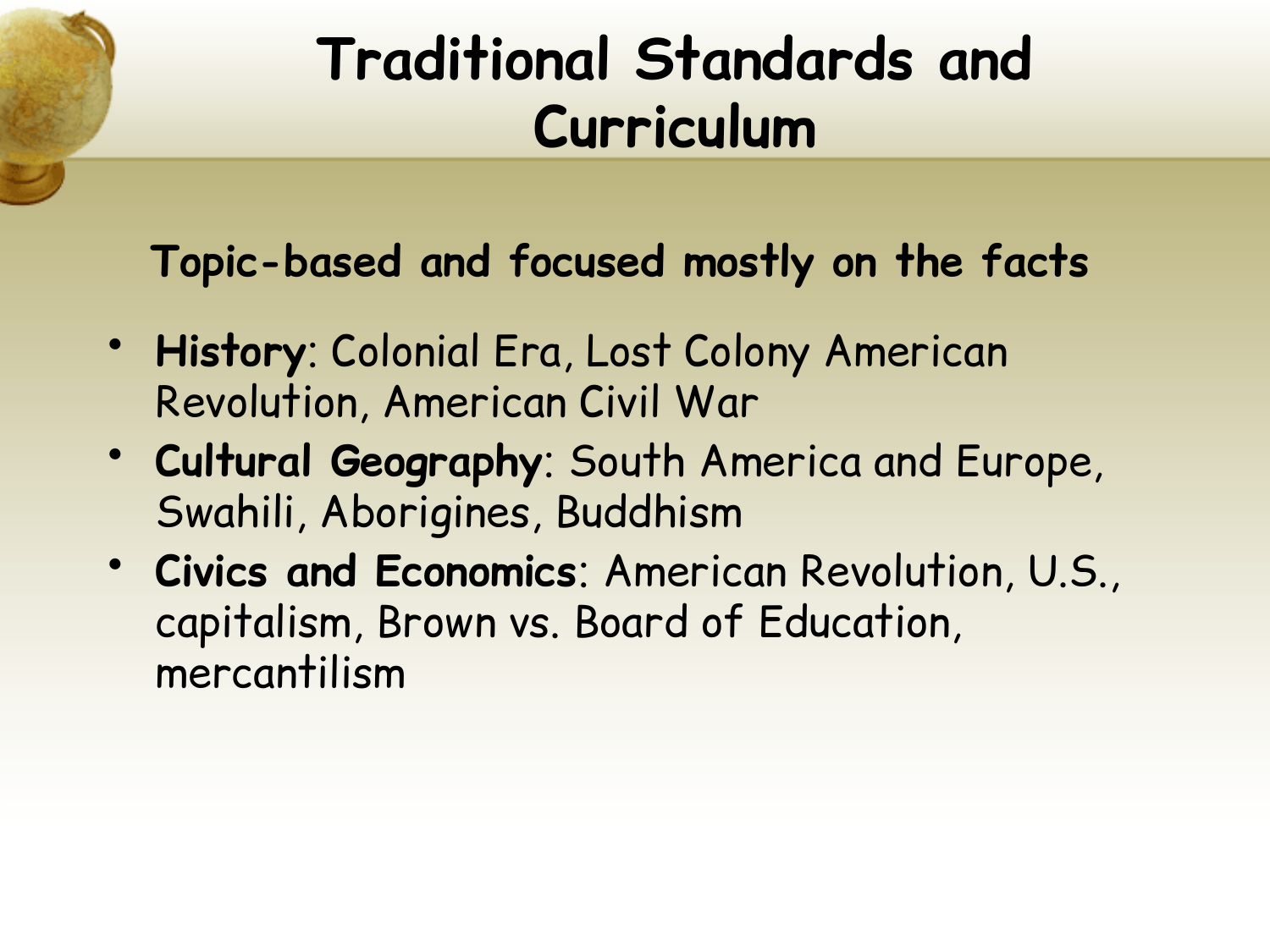

Traditional Standards and Curriculum
# Topic-based and focused mostly on the facts
History: Colonial Era, Lost Colony American Revolution, American Civil War
Cultural Geography: South America and Europe, Swahili, Aborigines, Buddhism
Civics and Economics: American Revolution, U.S., capitalism, Brown vs. Board of Education, mercantilism